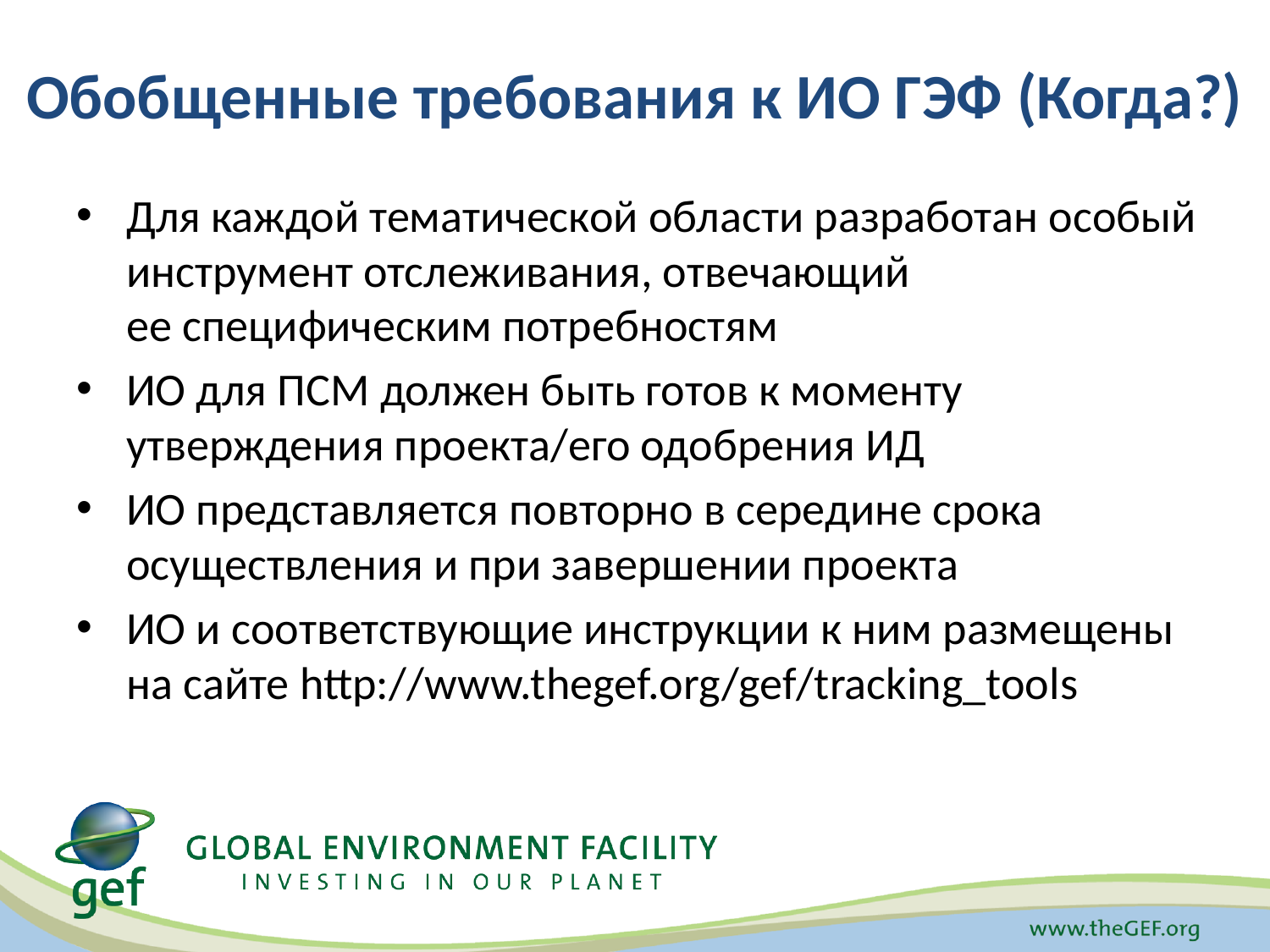

# Обобщенные требования к ИО ГЭФ (Когда?)
Для каждой тематической области разработан особый инструмент отслеживания, отвечающий
ее специфическим потребностям
ИО для ПСМ должен быть готов к моменту утверждения проекта/его одобрения ИД
ИО представляется повторно в середине срока осуществления и при завершении проекта
ИО и соответствующие инструкции к ним размещены на сайте http://www.thegef.org/gef/tracking_tools